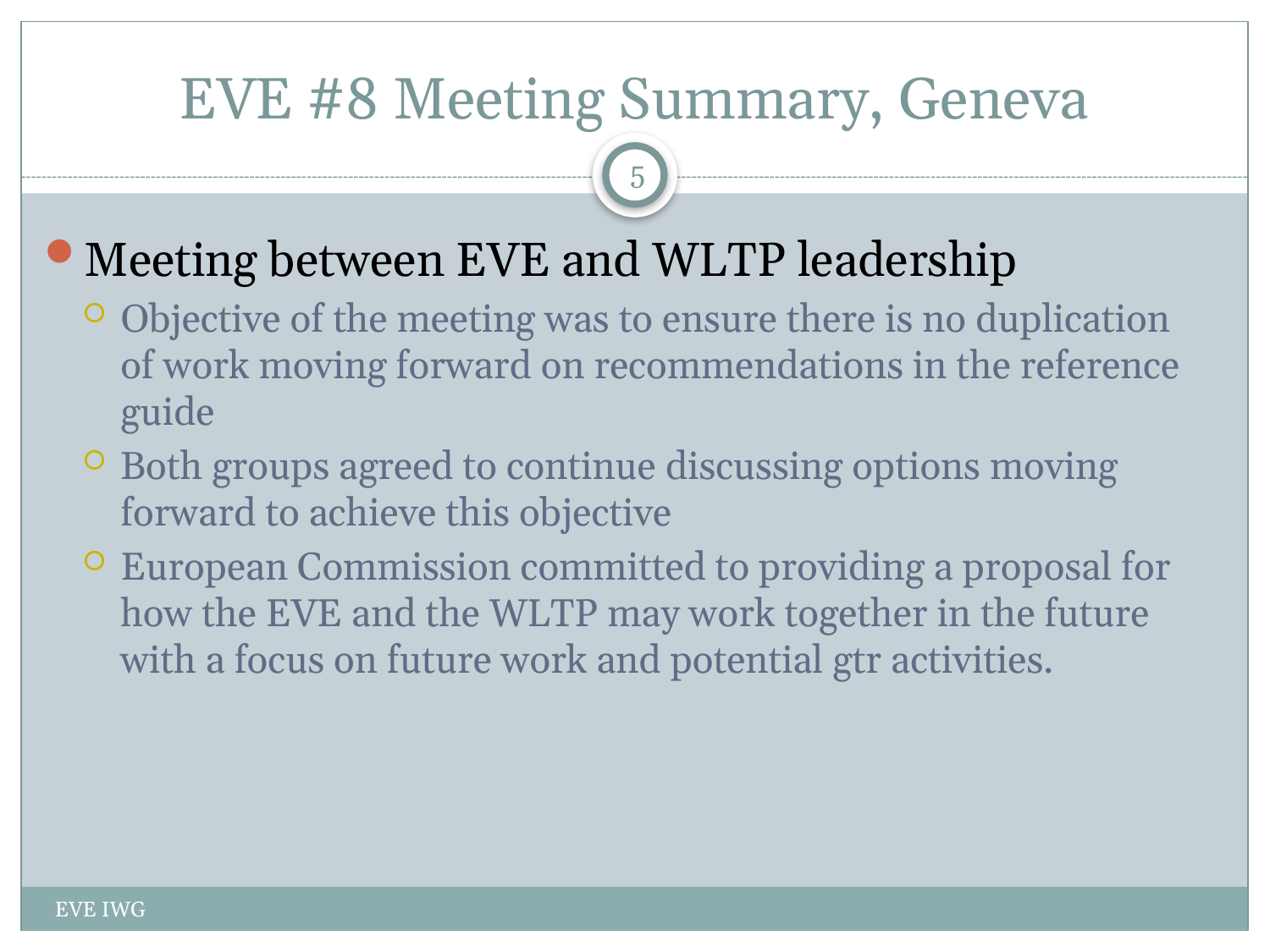

# EVE #8 Meeting Summary, Geneva
5
Meeting between EVE and WLTP leadership
Objective of the meeting was to ensure there is no duplication of work moving forward on recommendations in the reference guide
Both groups agreed to continue discussing options moving forward to achieve this objective
European Commission committed to providing a proposal for how the EVE and the WLTP may work together in the future with a focus on future work and potential gtr activities.

EVE IWG